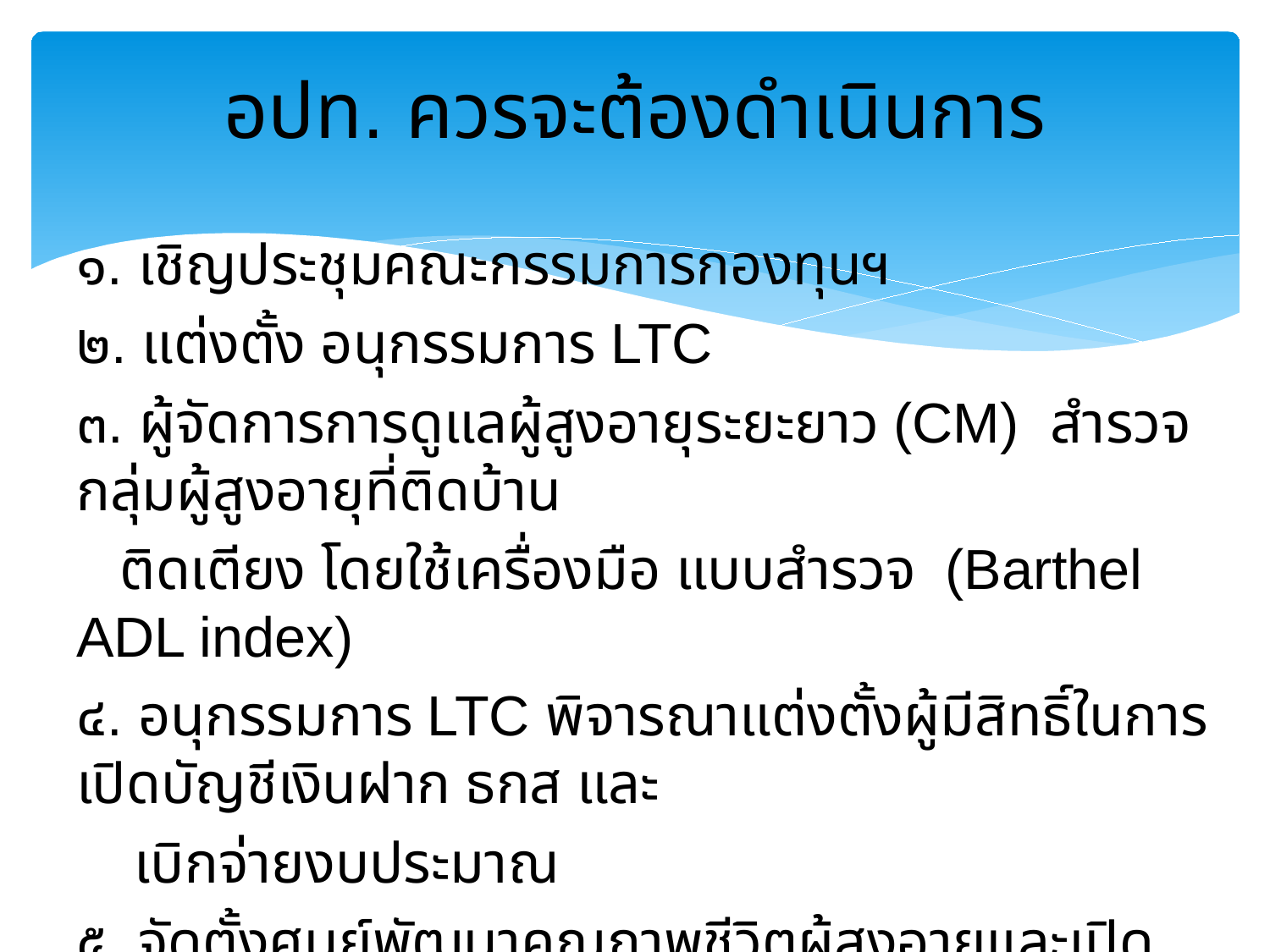

# อปท. ควรจะต้องดำเนินการ
๑. เชิญประชุมคณะกรรมการกองทุนฯ
๒. แต่งตั้ง อนุกรรมการ LTC
๓. ผู้จัดการการดูแลผู้สูงอายุระยะยาว (CM)  สำรวจกลุ่มผู้สูงอายุที่ติดบ้าน
   ติดเตียง โดยใช้เครื่องมือ แบบสำรวจ  (Barthel ADL index)
๔. อนุกรรมการ LTC พิจารณาแต่งตั้งผู้มีสิทธิ์ในการเปิดบัญชีเงินฝาก ธกส และ
    เบิกจ่ายงบประมาณ
๕. จัดตั้งศูนย์พัฒนาคุณภาพชีวิตผู้สูงอายุและเปิดบัญชีศูนย์ฯ เพื่อรองรับ
   งบประมาณในการดำเนินงานการดูแลผู้สูงอายุที่มีภาวะพึ่งพิง